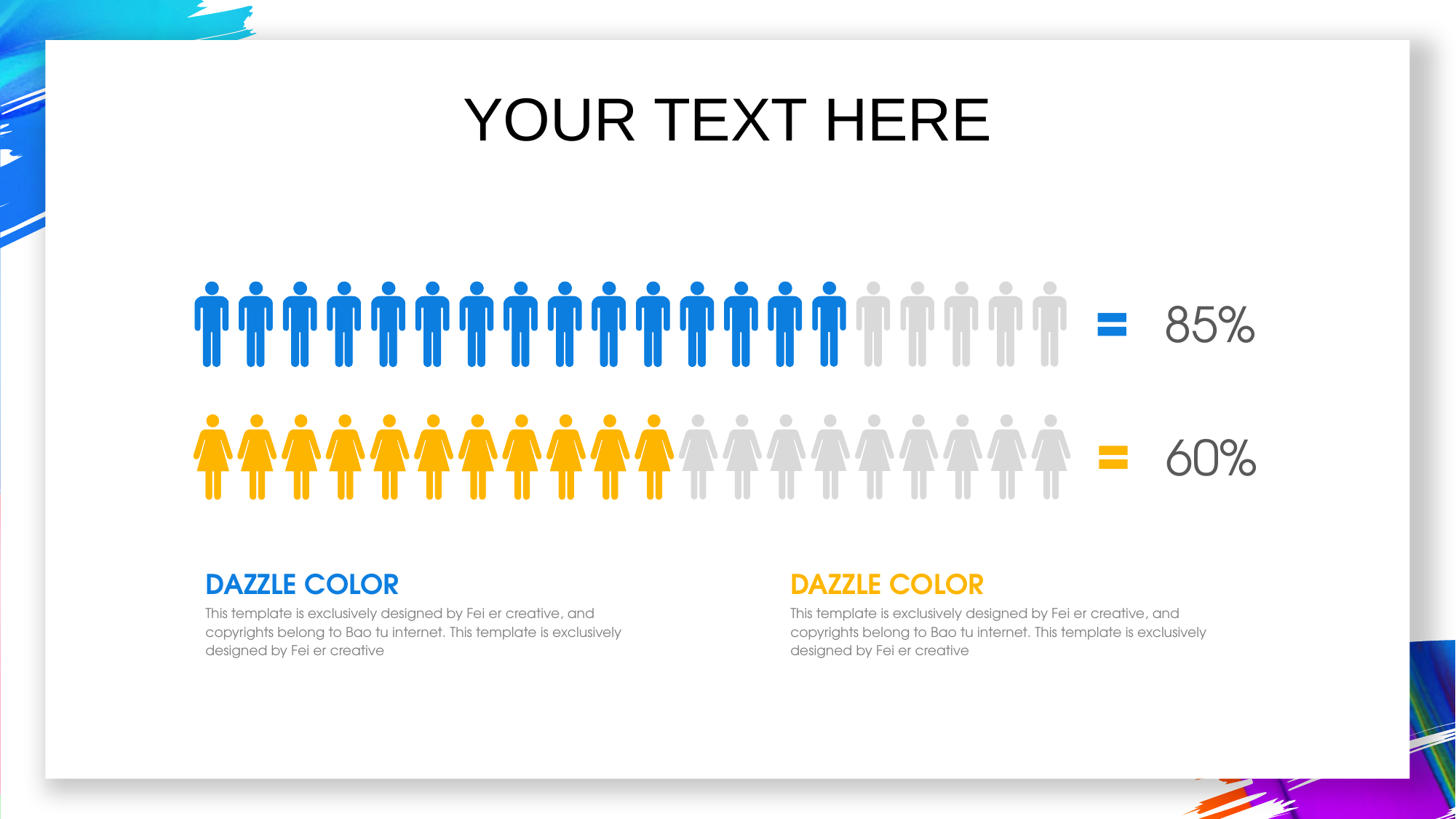

YOUR TEXT HERE

85%

60%

DAZZLE COLOR
This template is exclusively designed by Fei er creative, and copyrights belong to Bao tu internet. This template is exclusively designed by Fei er creative
DAZZLE COLOR
This template is exclusively designed by Fei er creative, and copyrights belong to Bao tu internet. This template is exclusively designed by Fei er creative